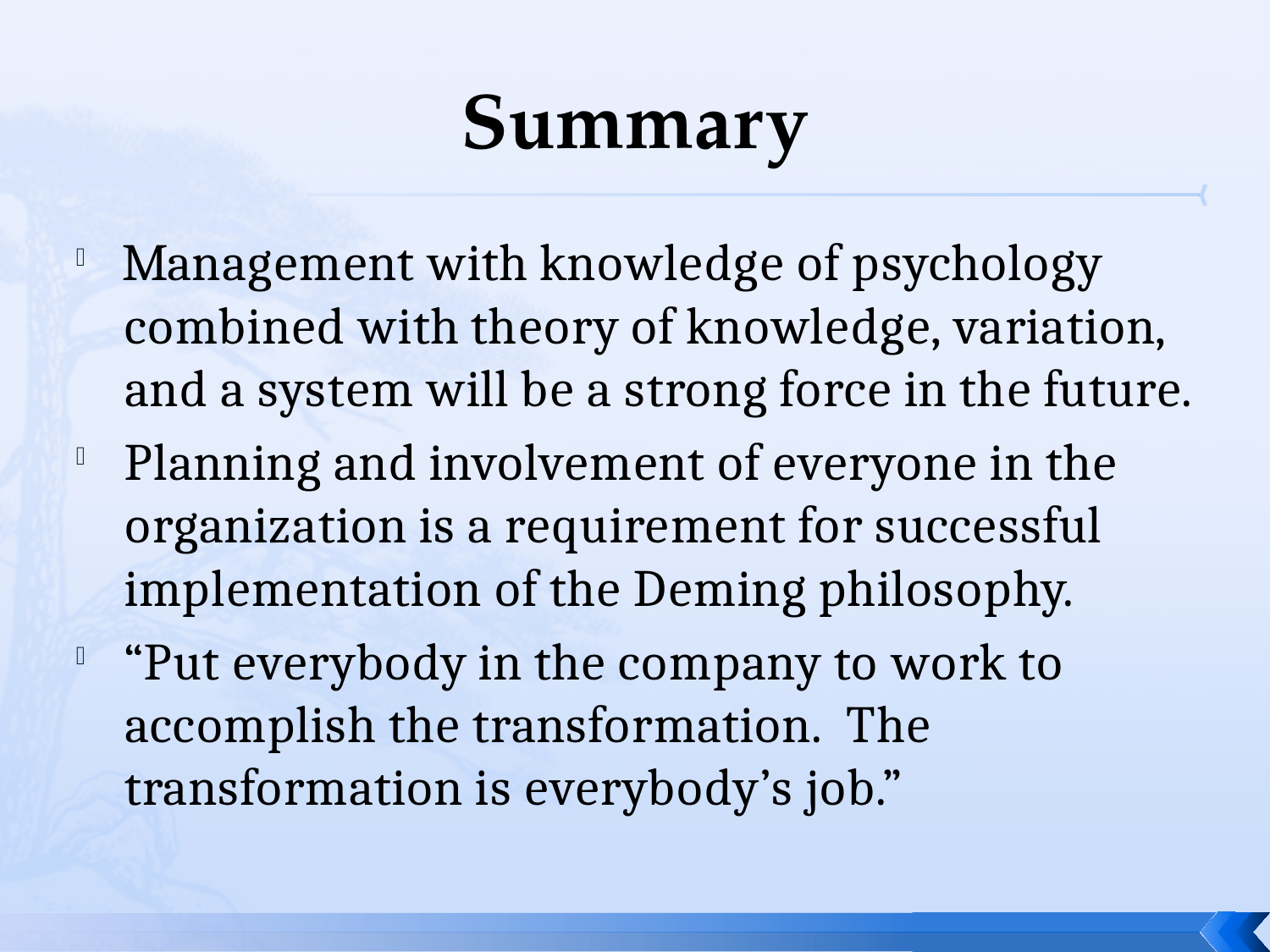

# Summary
Management with knowledge of psychology combined with theory of knowledge, variation, and a system will be a strong force in the future.
Planning and involvement of everyone in the organization is a requirement for successful implementation of the Deming philosophy.
“Put everybody in the company to work to accomplish the transformation.  The transformation is everybody’s job.”